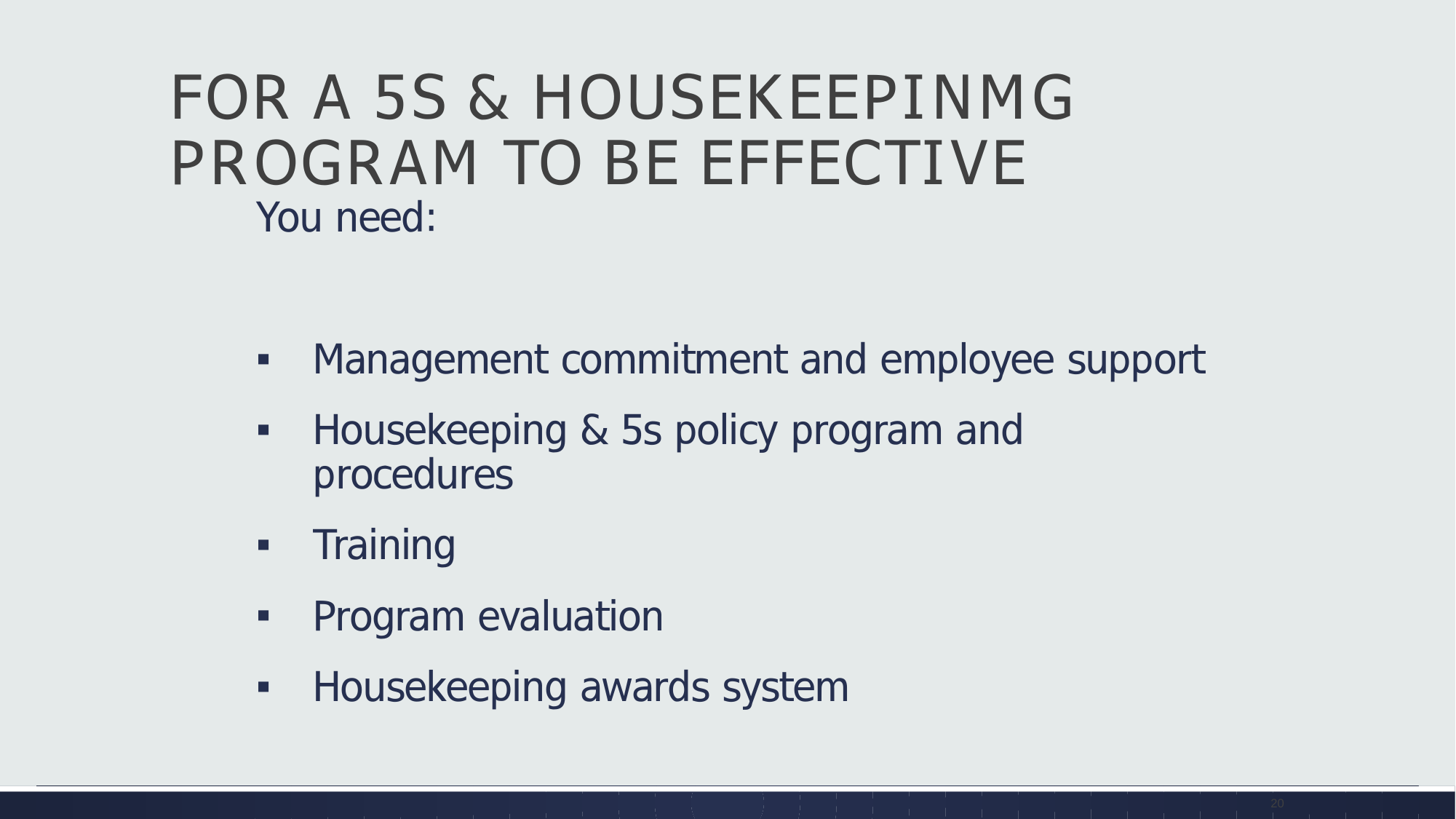

# FOR A 5S & HOUSEKEEPINMG PROGRAM TO BE EFFECTIVE
You need:

Management commitment and employee support
Housekeeping & 5s policy program and procedures
Training
Program evaluation
Housekeeping awards system
20